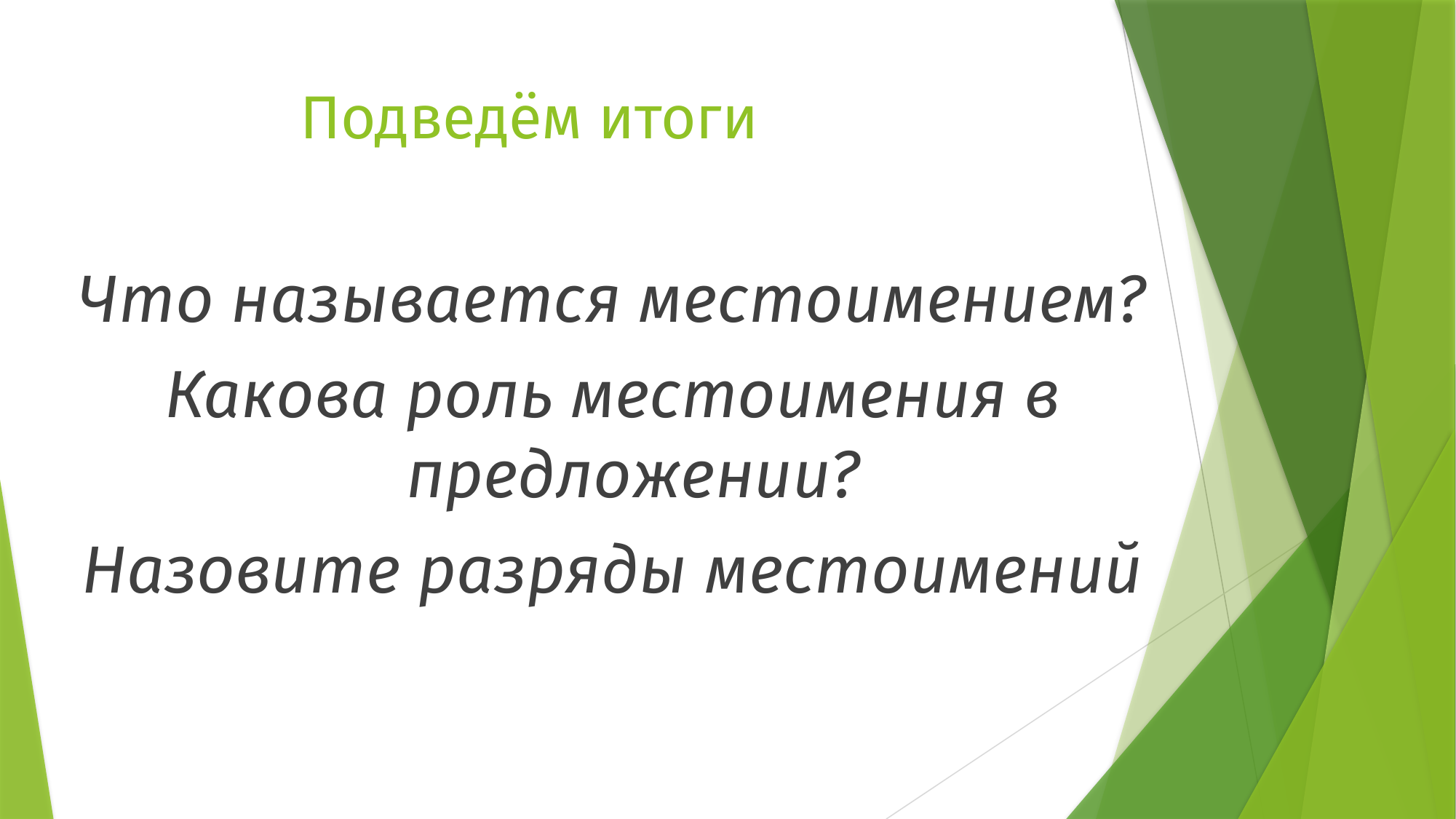

# Подведём итоги
Что называется местоимением?
Какова роль местоимения в предложении?
Назовите разряды местоимений